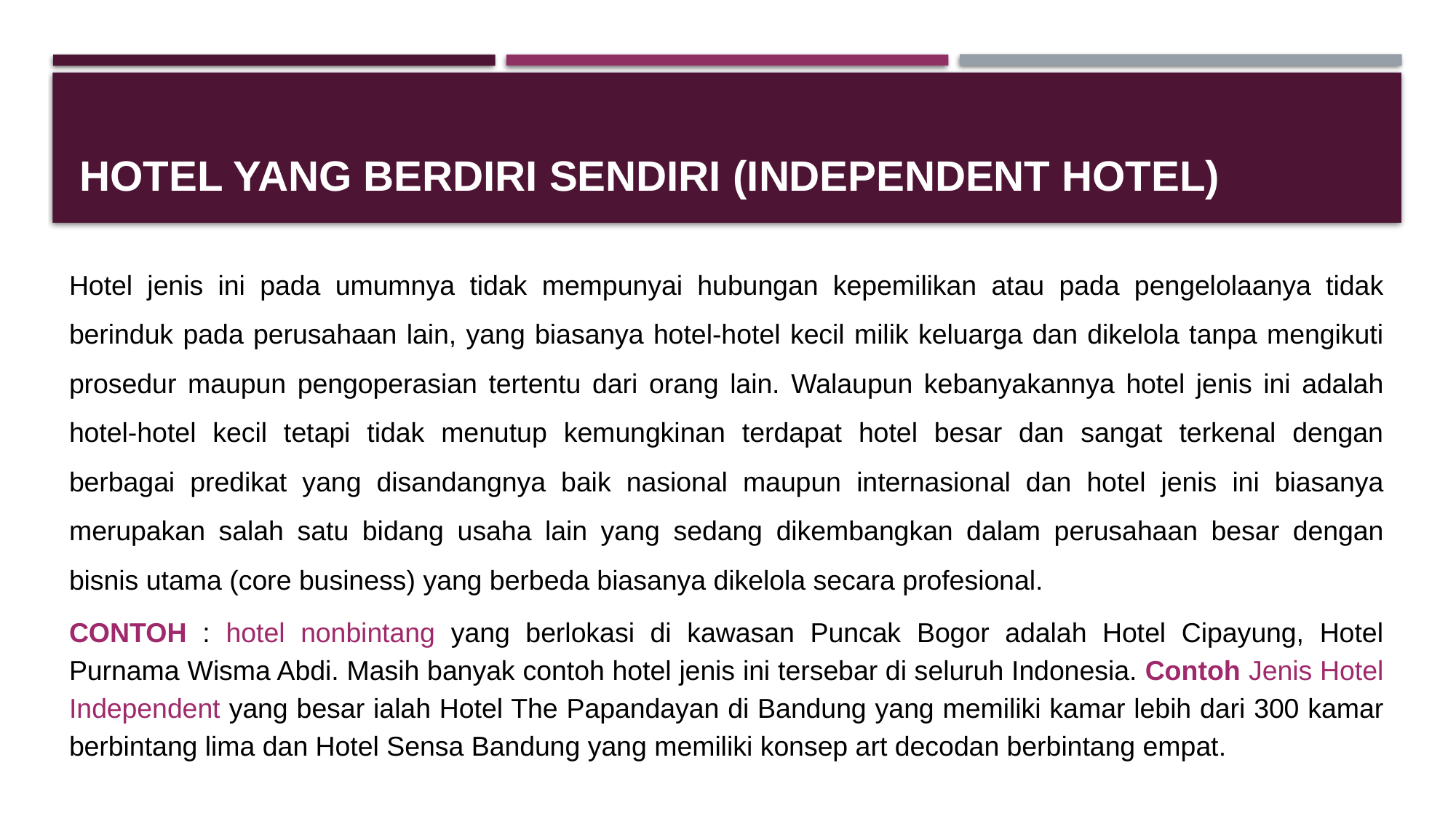

# Hotel yang berdiri sendiri (Independent Hotel)
Hotel jenis ini pada umumnya tidak mempunyai hubungan kepemilikan atau pada pengelolaanya tidak berinduk pada perusahaan lain, yang biasanya hotel-hotel kecil milik keluarga dan dikelola tanpa mengikuti prosedur maupun pengoperasian tertentu dari orang lain. Walaupun kebanyakannya hotel jenis ini adalah hotel-hotel kecil tetapi tidak menutup kemungkinan terdapat hotel besar dan sangat terkenal dengan berbagai predikat yang disandangnya baik nasional maupun internasional dan hotel jenis ini biasanya merupakan salah satu bidang usaha lain yang sedang dikembangkan dalam perusahaan besar dengan bisnis utama (core business) yang berbeda biasanya dikelola secara profesional.
CONTOH : hotel nonbintang yang berlokasi di kawasan Puncak Bogor adalah Hotel Cipayung, Hotel Purnama Wisma Abdi. Masih banyak contoh hotel jenis ini tersebar di seluruh Indonesia. Contoh Jenis Hotel Independent yang besar ialah Hotel The Papandayan di Bandung yang memiliki kamar lebih dari 300 kamar berbintang lima dan Hotel Sensa Bandung yang memiliki konsep art decodan berbintang empat.